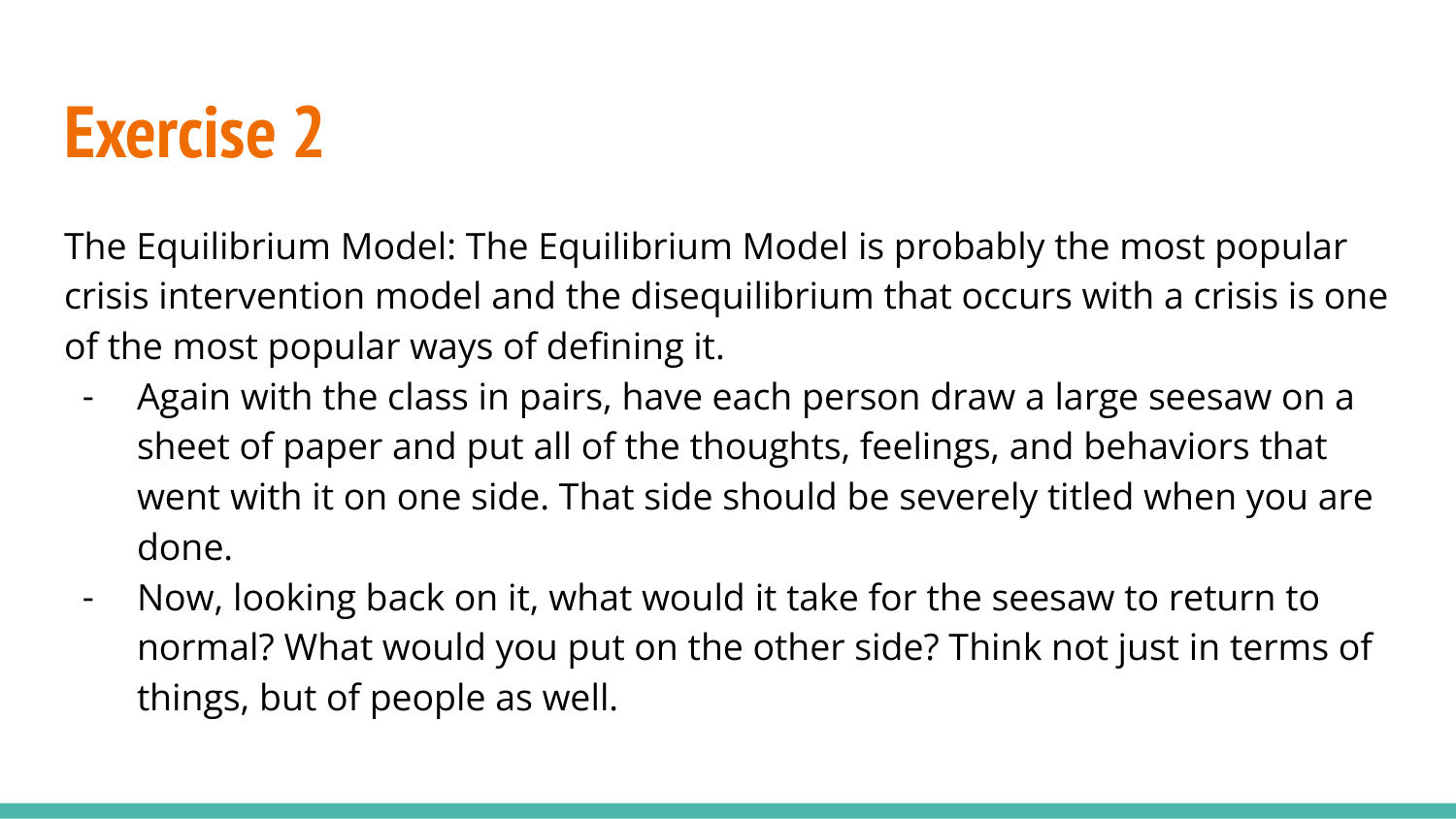

# Exercise 2
The Equilibrium Model: The Equilibrium Model is probably the most popular crisis intervention model and the disequilibrium that occurs with a crisis is one of the most popular ways of defining it.
Again with the class in pairs, have each person draw a large seesaw on a sheet of paper and put all of the thoughts, feelings, and behaviors that went with it on one side. That side should be severely titled when you are done.
Now, looking back on it, what would it take for the seesaw to return to normal? What would you put on the other side? Think not just in terms of things, but of people as well.